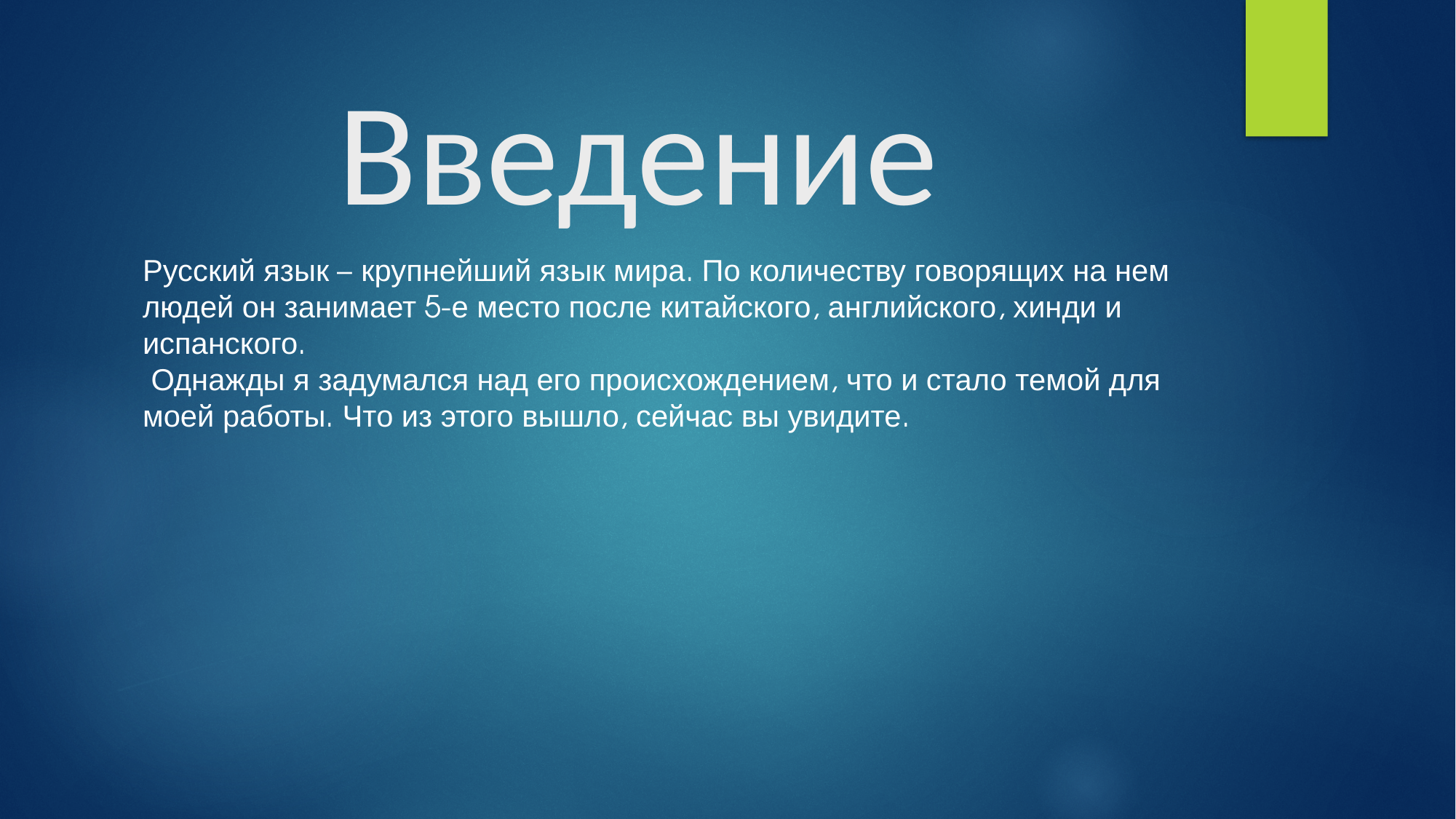

# Введение
Русский язык – крупнейший язык мира. По количеству говорящих на нем людей он занимает 5-е место после китайского, английского, хинди и испанского.
 Однажды я задумался над его происхождением, что и стало темой для моей работы. Что из этого вышло, сейчас вы увидите.